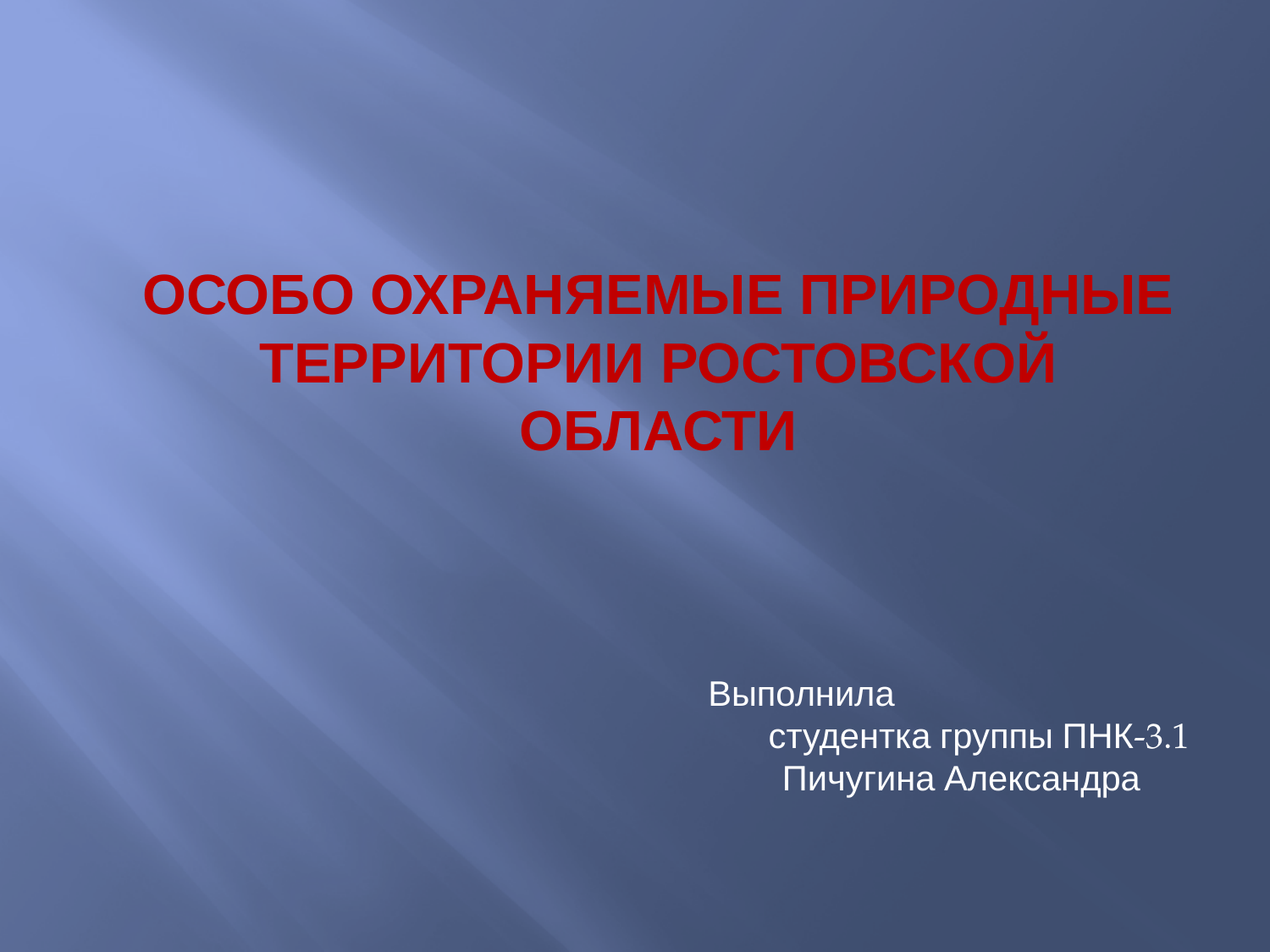

# Особо охраняемые природные территории Ростовской области
Выполнила                                         студентка группы ПНК-3.1 Пичугина Александра